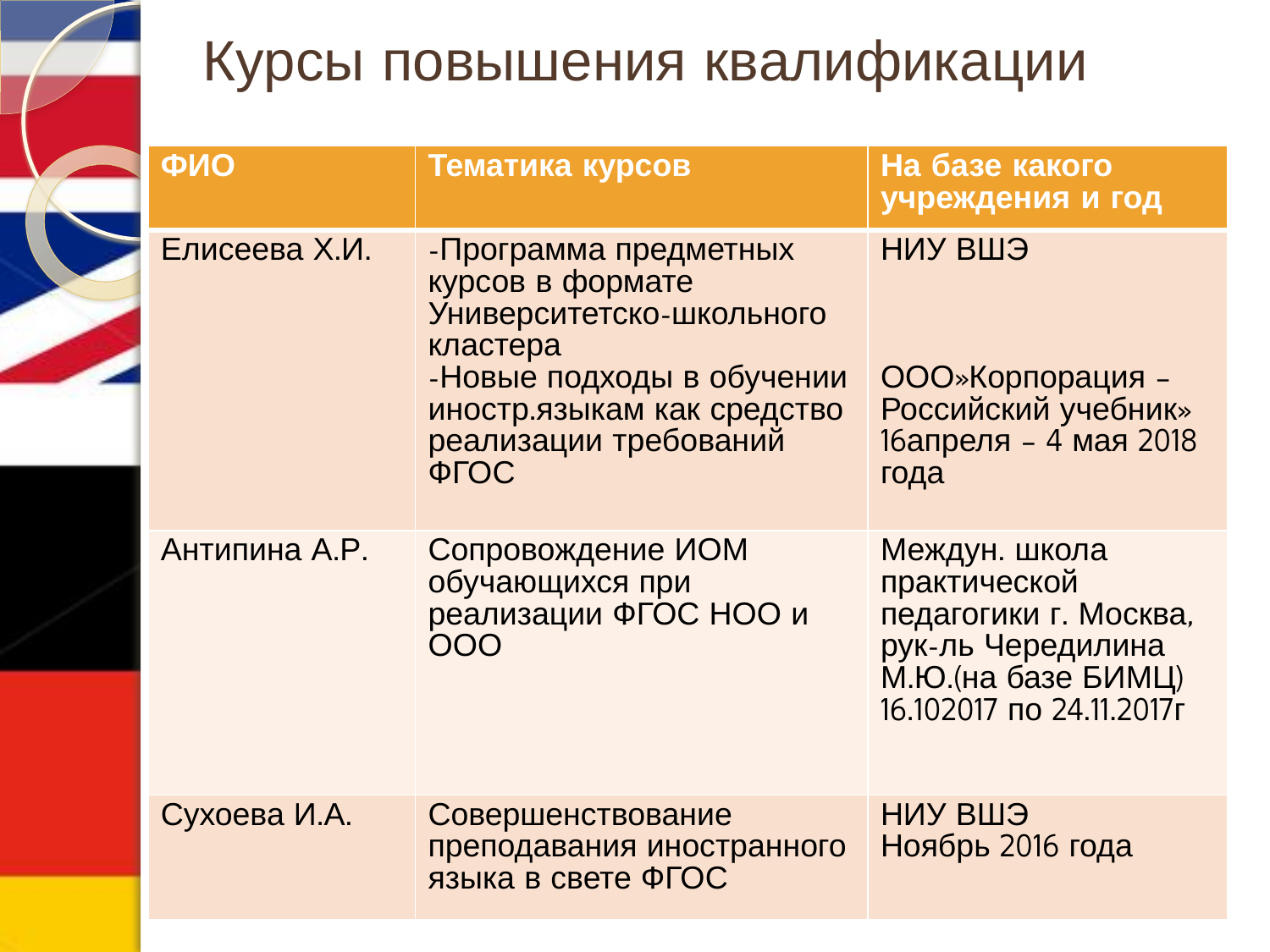

# Курсы повышения квалификации
| ФИО | Тематика курсов | На базе какого учреждения и год |
| --- | --- | --- |
| Елисеева Х.И. | -Программа предметных курсов в формате Университетско-школьного кластера -Новые подходы в обучении иностр.языкам как средство реализации требований ФГОС | НИУ ВШЭ ООО»Корпорация –Российский учебник» 16апреля – 4 мая 2018 года |
| Антипина А.Р. | Сопровождение ИОМ обучающихся при реализации ФГОС НОО и ООО | Междун. школа практической педагогики г. Москва, рук-ль Чередилина М.Ю.(на базе БИМЦ) 16.102017 по 24.11.2017г |
| Сухоева И.А. | Совершенствование преподавания иностранного языка в свете ФГОС | НИУ ВШЭ Ноябрь 2016 года |